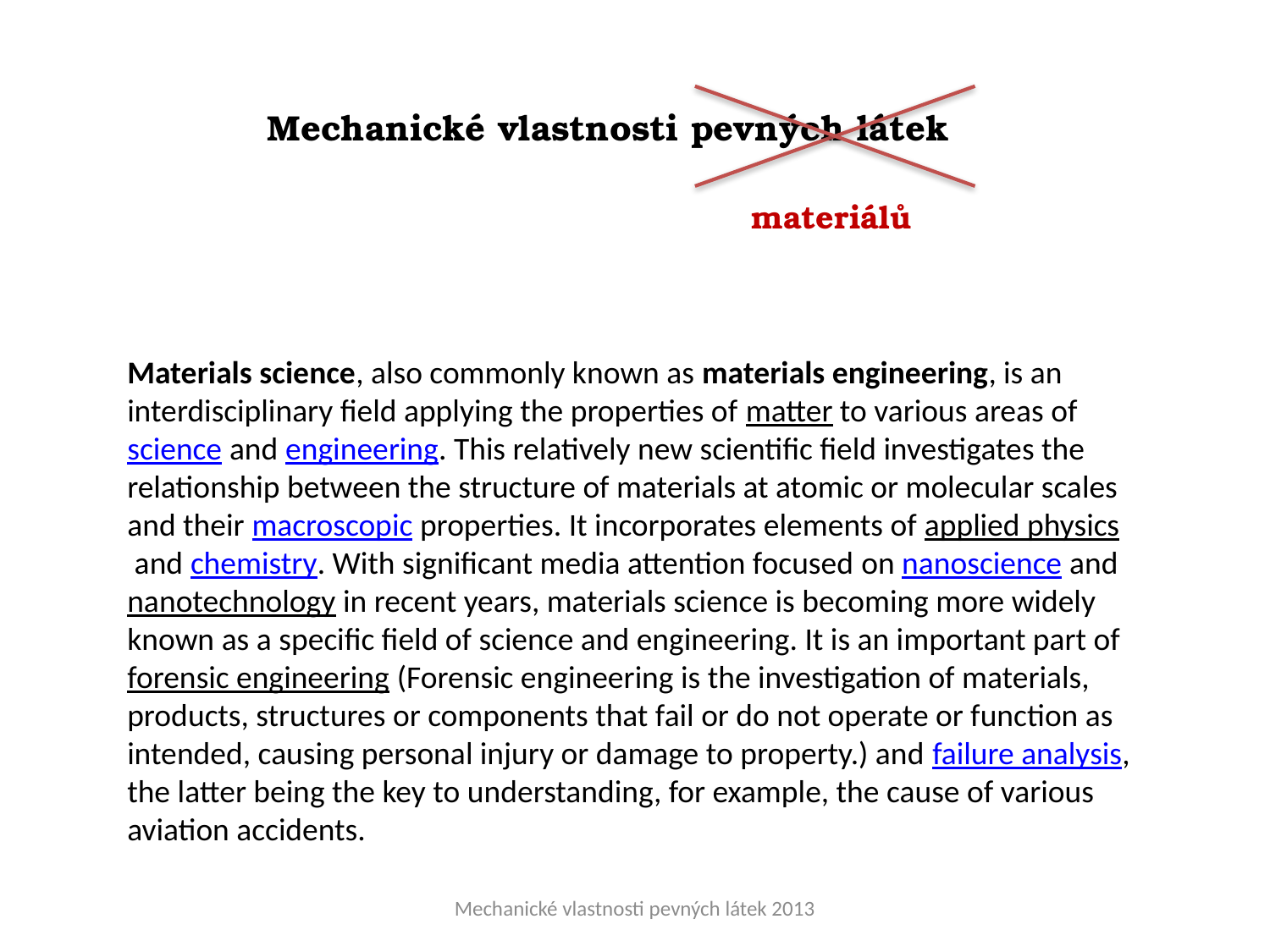

Mechanické vlastnosti pevných látek
materiálů
Materials science, also commonly known as materials engineering, is an interdisciplinary field applying the properties of matter to various areas of science and engineering. This relatively new scientific field investigates the relationship between the structure of materials at atomic or molecular scales and their macroscopic properties. It incorporates elements of applied physics and chemistry. With significant media attention focused on nanoscience and nanotechnology in recent years, materials science is becoming more widely known as a specific field of science and engineering. It is an important part of forensic engineering (Forensic engineering is the investigation of materials, products, structures or components that fail or do not operate or function as intended, causing personal injury or damage to property.) and failure analysis, the latter being the key to understanding, for example, the cause of various aviation accidents.
Mechanické vlastnosti pevných látek 2013